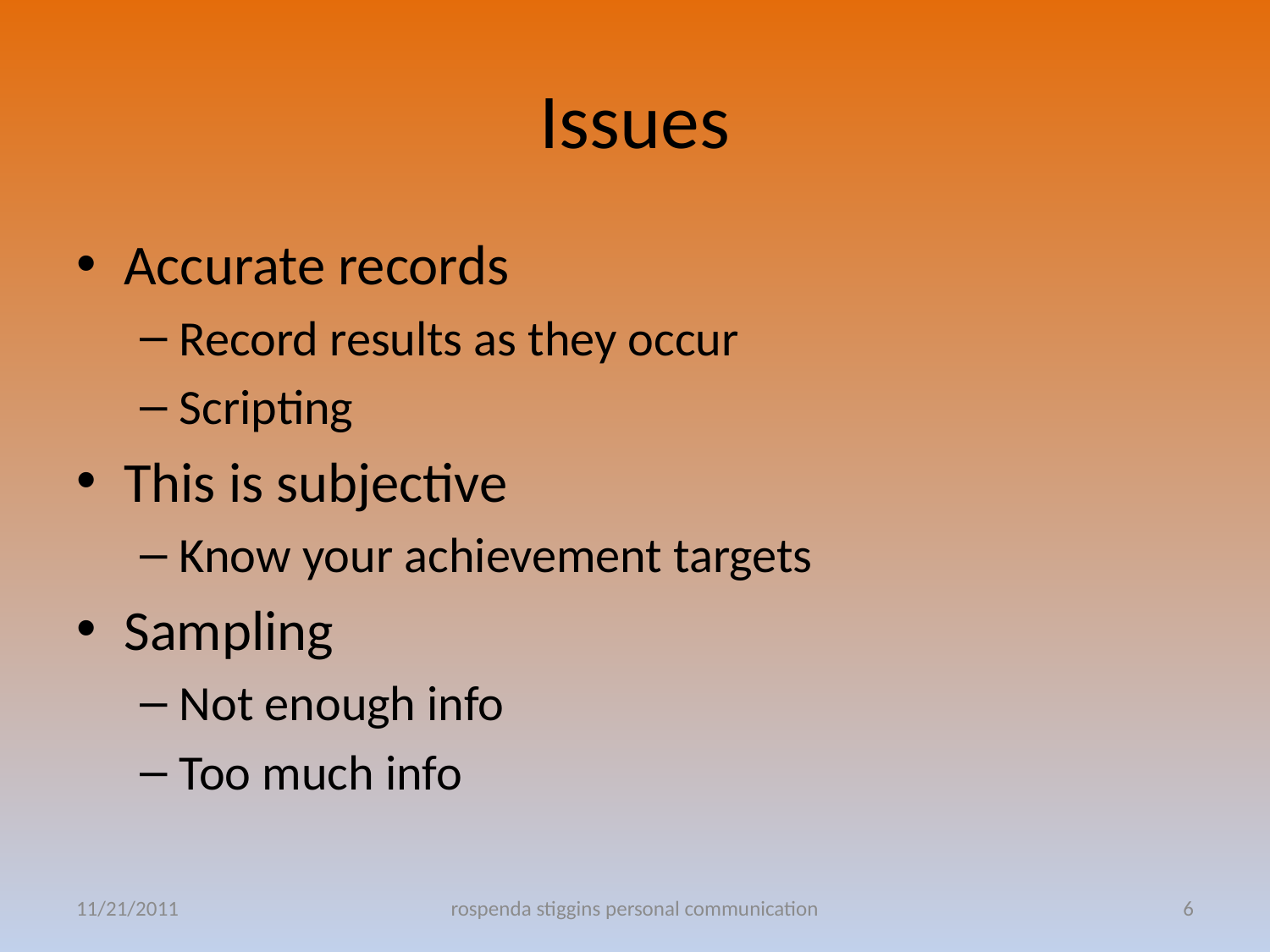

# Issues
Accurate records
Record results as they occur
Scripting
This is subjective
Know your achievement targets
Sampling
Not enough info
Too much info

11/21/2011
rospenda stiggins personal communication
6